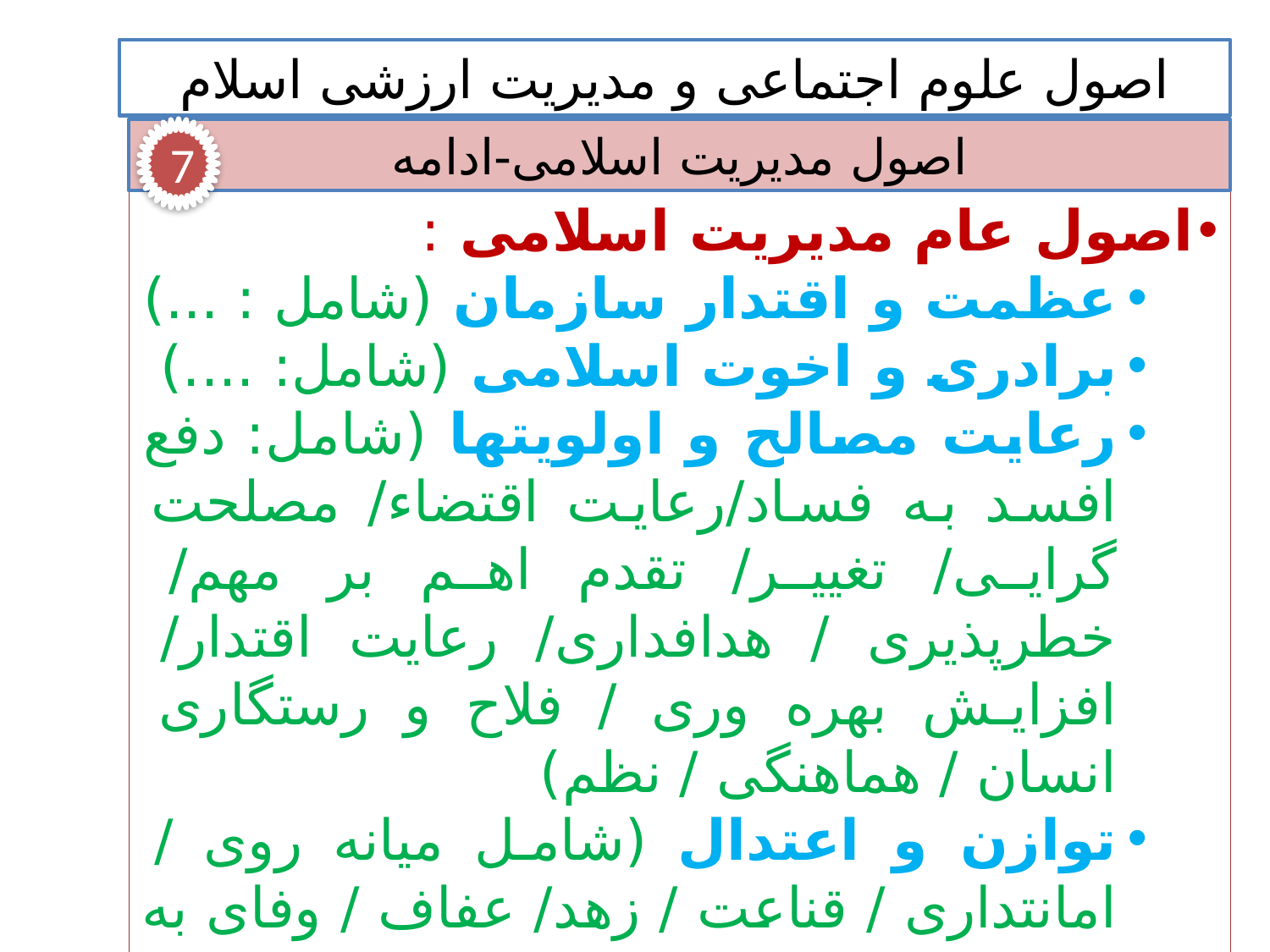

اصول علوم اجتماعی و مدیریت ارزشی اسلام
اصول مدیریت اسلامی-ادامه
7
اصول عام مدیریت اسلامی :
عظمت و اقتدار سازمان (شامل : ...)
برادری و اخوت اسلامی (شامل: ....)
رعایت مصالح و اولویتها (شامل: دفع افسد به فساد/رعایت اقتضاء/ مصلحت گرایی/ تغییر/ تقدم اهم بر مهم/ خطرپذیری / هدافداری/ رعایت اقتدار/ افزایش بهره وری / فلاح و رستگاری انسان / هماهنگی / نظم)
توازن و اعتدال (شامل میانه روی / امانتداری / قناعت / زهد/ عفاف / وفای به عهد)